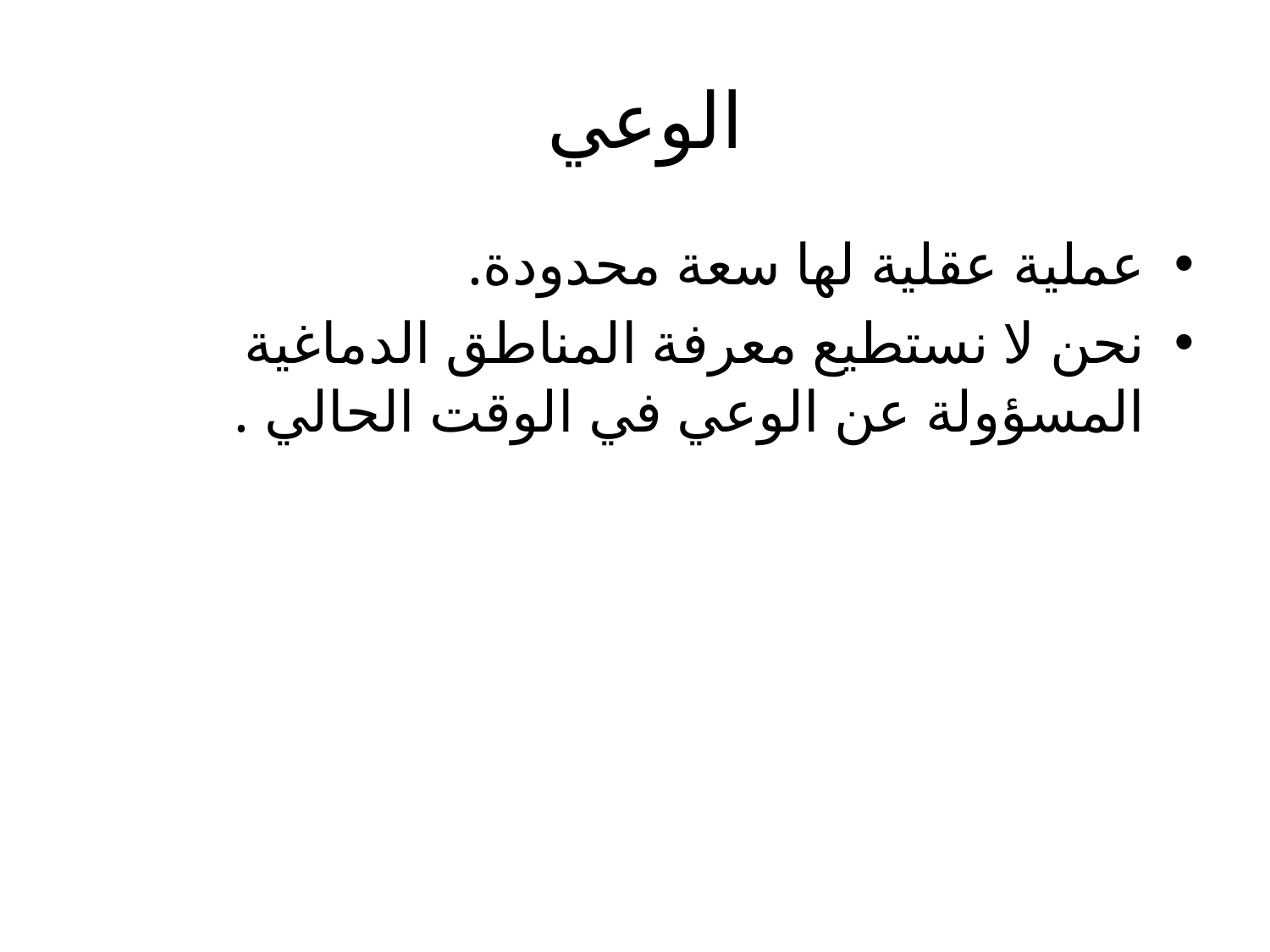

# الوعي
عملية عقلية لها سعة محدودة.
نحن لا نستطيع معرفة المناطق الدماغية المسؤولة عن الوعي في الوقت الحالي .